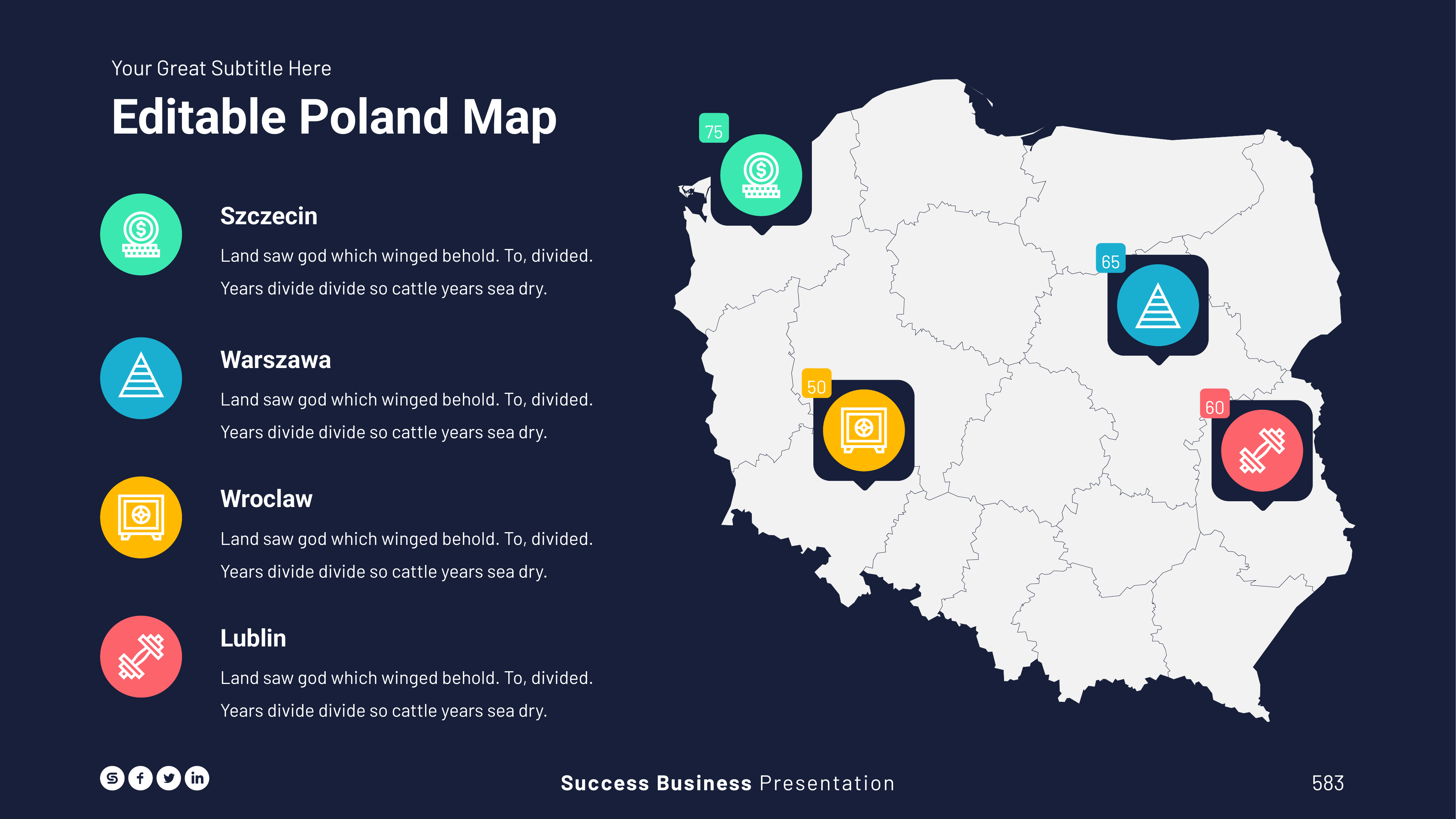

Your Great Subtitle Here
Editable Poland Map

75

Szczecin
Land saw god which winged behold. To, divided. Years divide divide so cattle years sea dry.

65

Warszawa
Land saw god which winged behold. To, divided. Years divide divide so cattle years sea dry.

50

60

Wroclaw
Land saw god which winged behold. To, divided. Years divide divide so cattle years sea dry.

Lublin
Land saw god which winged behold. To, divided. Years divide divide so cattle years sea dry.